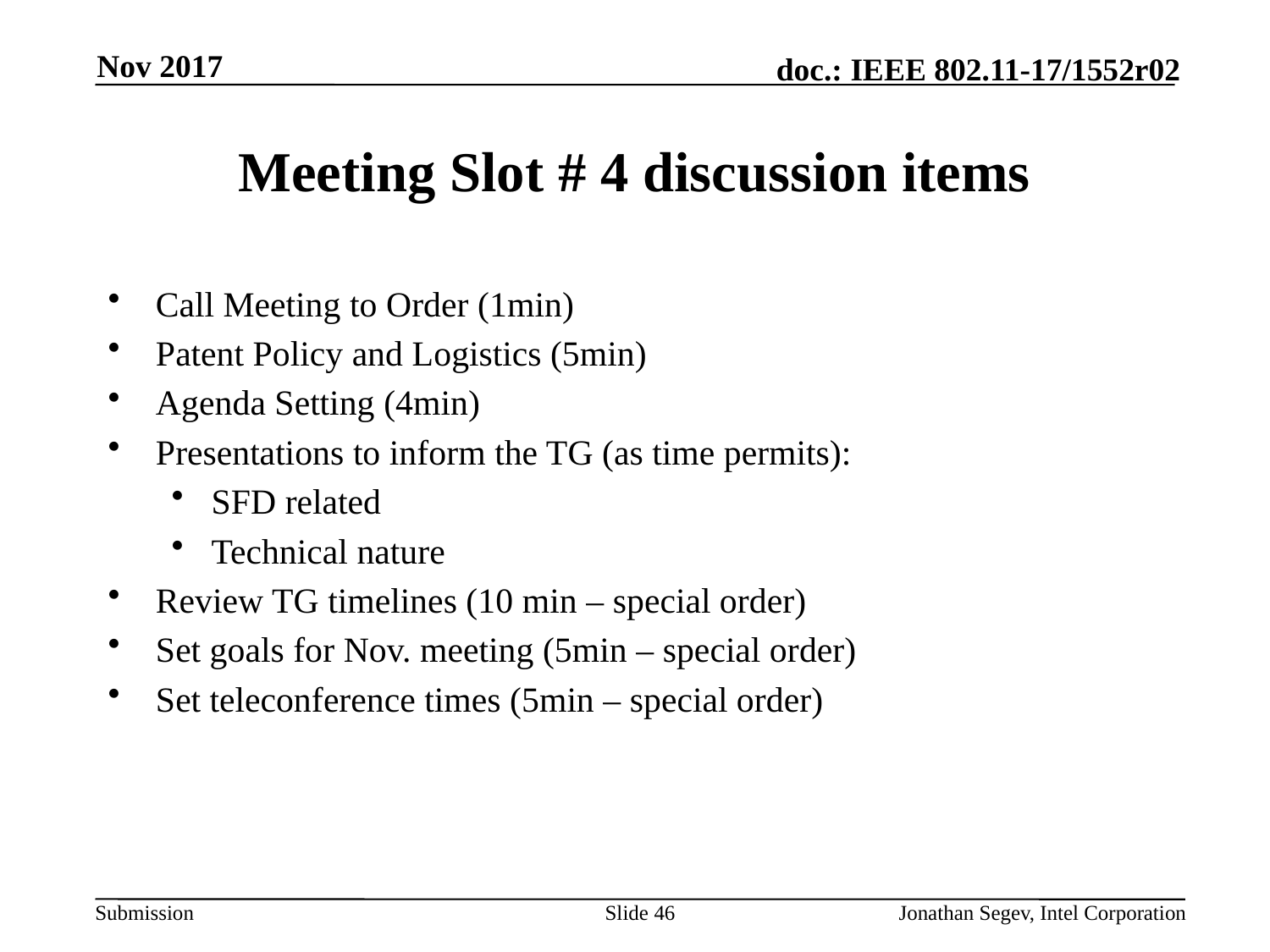

Nov 2017
# Meeting Slot # 4 discussion items
Call Meeting to Order (1min)
Patent Policy and Logistics (5min)
Agenda Setting (4min)
Presentations to inform the TG (as time permits):
SFD related
Technical nature
Review TG timelines (10 min – special order)
Set goals for Nov. meeting (5min – special order)
Set teleconference times (5min – special order)

Slide 46
Jonathan Segev, Intel Corporation